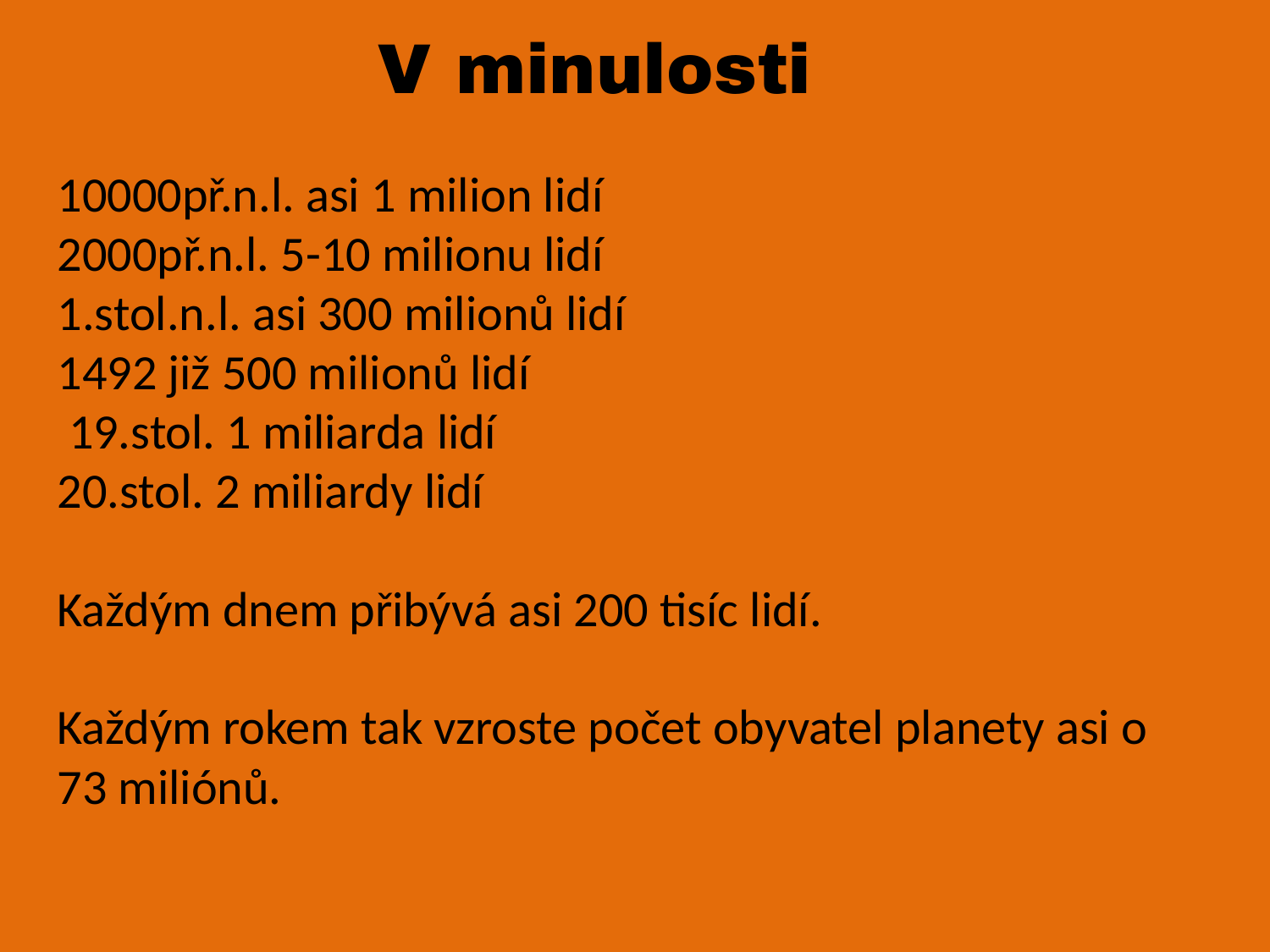

V minulosti
10000př.n.l. asi 1 milion lidí
2000př.n.l. 5-10 milionu lidí
1.stol.n.l. asi 300 milionů lidí
1492 již 500 milionů lidí
 19.stol. 1 miliarda lidí
20.stol. 2 miliardy lidí

Každým dnem přibývá asi 200 tisíc lidí.

Každým rokem tak vzroste počet obyvatel planety asi o 73 miliónů.